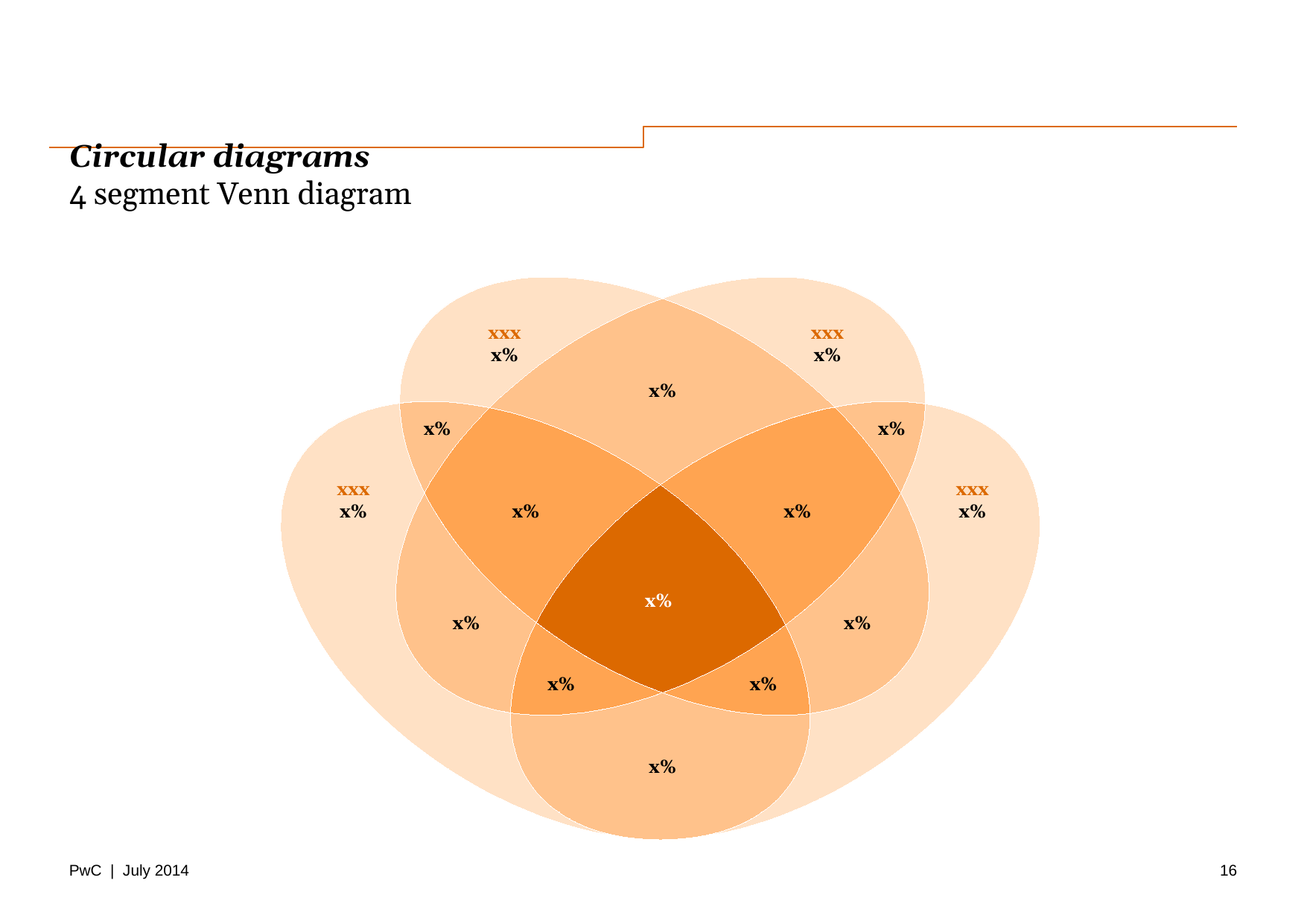

# Circular diagrams 4 segment Venn diagram

xxx
x%
xxx
x%
x%

x%
x%
xxx
x%
xxx
x%

x%
x%
x%
x%
x%

x%
x%

x%
16